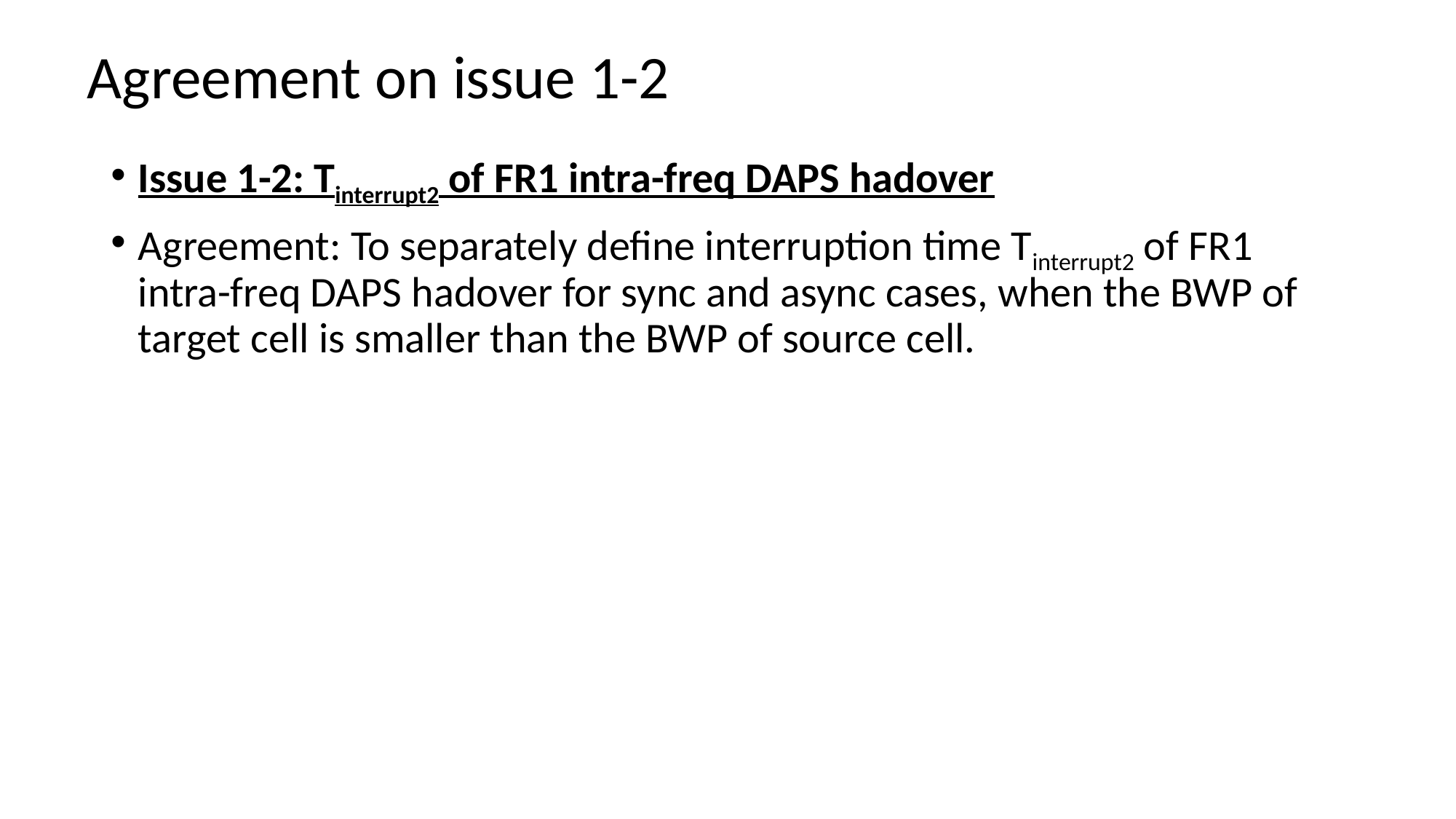

# Agreement on issue 1-2
Issue 1-2: Tinterrupt2 of FR1 intra-freq DAPS hadover
Agreement: To separately define interruption time Tinterrupt2 of FR1 intra-freq DAPS hadover for sync and async cases, when the BWP of target cell is smaller than the BWP of source cell.